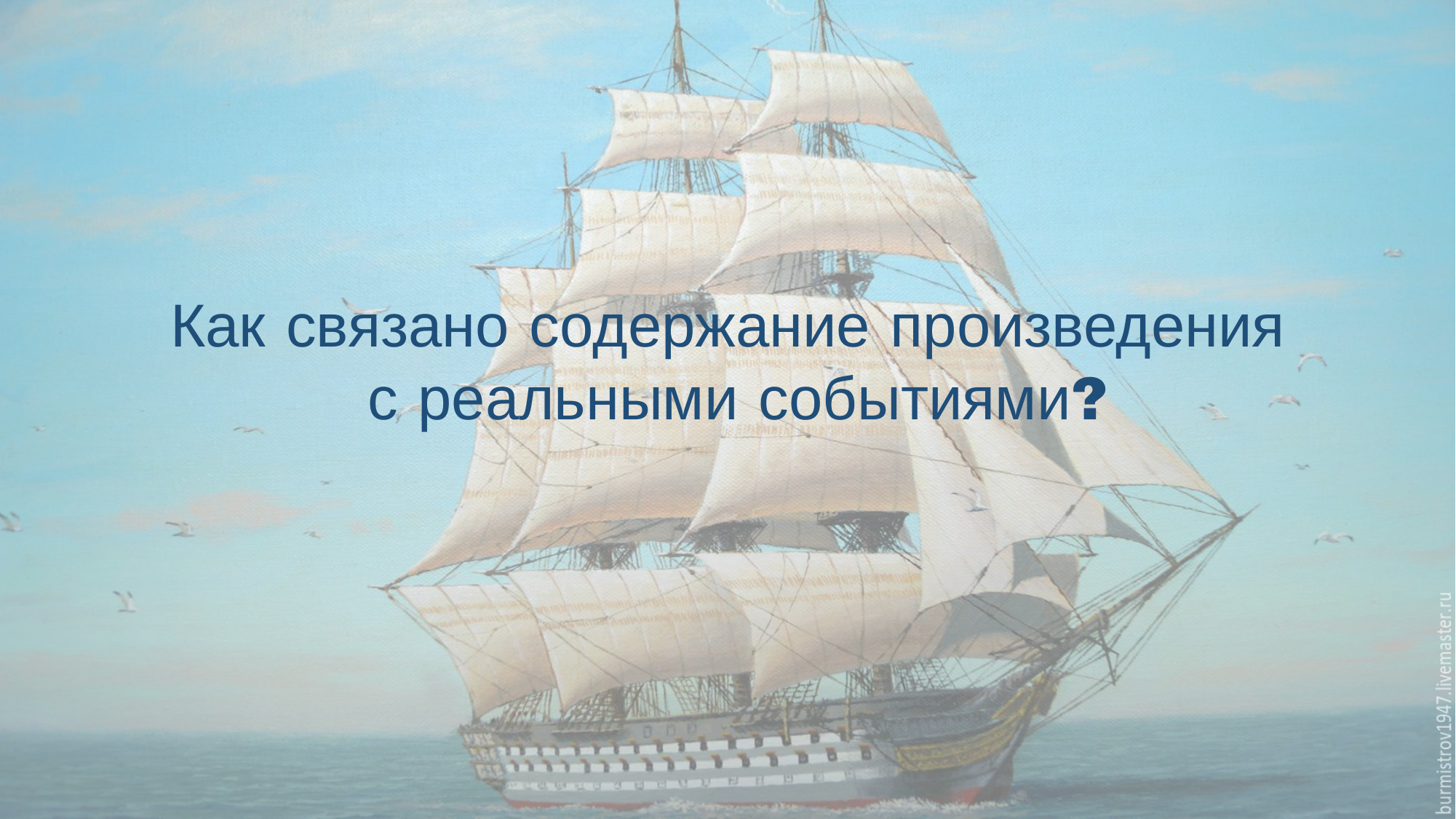

Как связано содержание произведения
с реальными событиями?